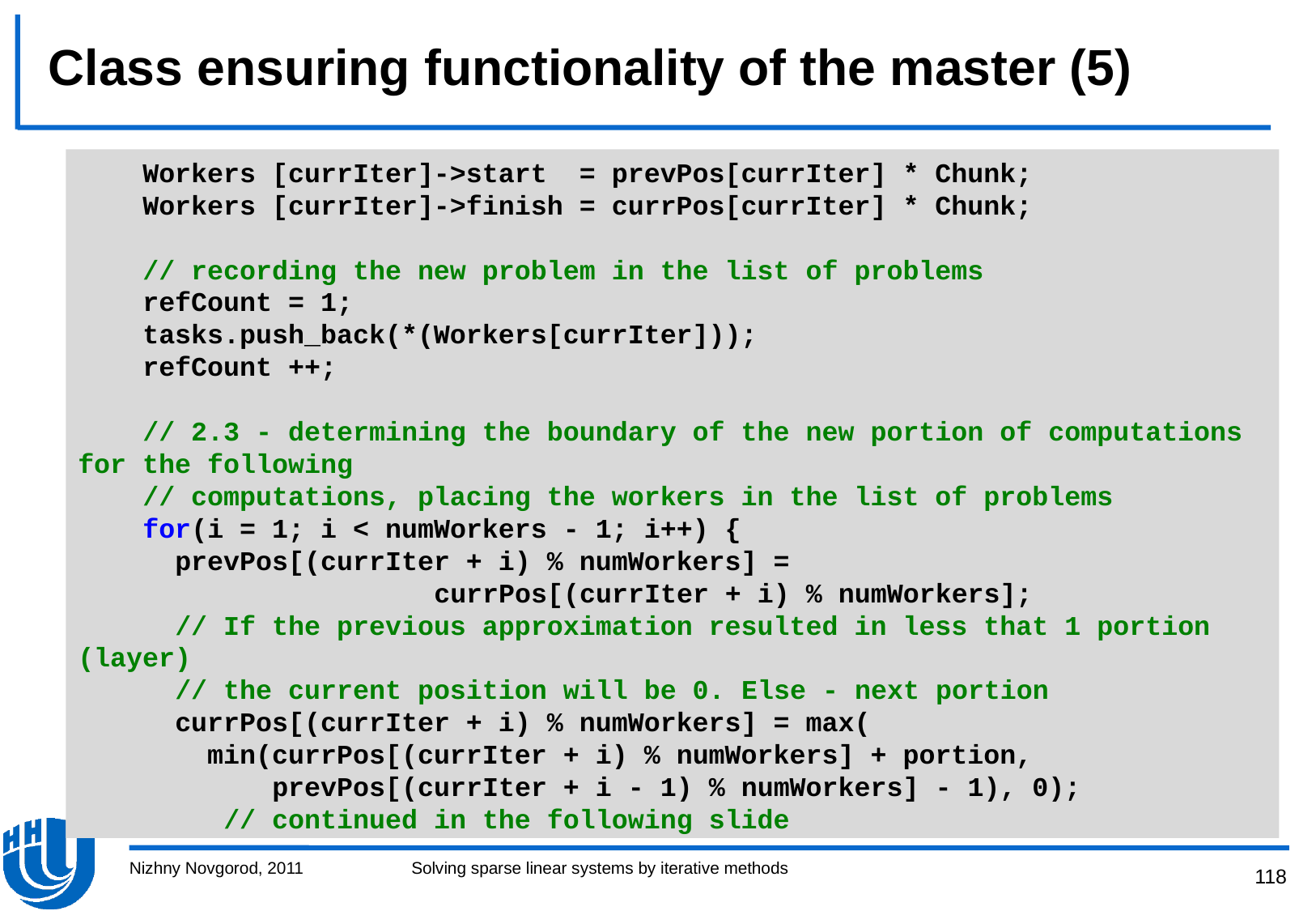

# Class ensuring functionality of the master (5)
    Workers [currIter]->start  = prevPos[currIter] * Chunk;
    Workers [currIter]->finish = currPos[currIter] * Chunk;

    // recording the new problem in the list of problems
    refCount = 1;
    tasks.push_back(*(Workers[currIter]));
    refCount ++;

    // 2.3 - determining the boundary of the new portion of computations for the following
    // computations, placing the workers in the list of problems
    for(i = 1; i < numWorkers - 1; i++) {
      prevPos[(currIter + i) % numWorkers] =
                      currPos[(currIter + i) % numWorkers];
      // If the previous approximation resulted in less that 1 portion (layer)
      // the current position will be 0. Else - next portion
      currPos[(currIter + i) % numWorkers] = max(
        min(currPos[(currIter + i) % numWorkers] + portion,
            prevPos[(currIter + i - 1) % numWorkers] - 1), 0);
         // continued in the following slide

Nizhny Novgorod, 2011
Solving sparse linear systems by iterative methods